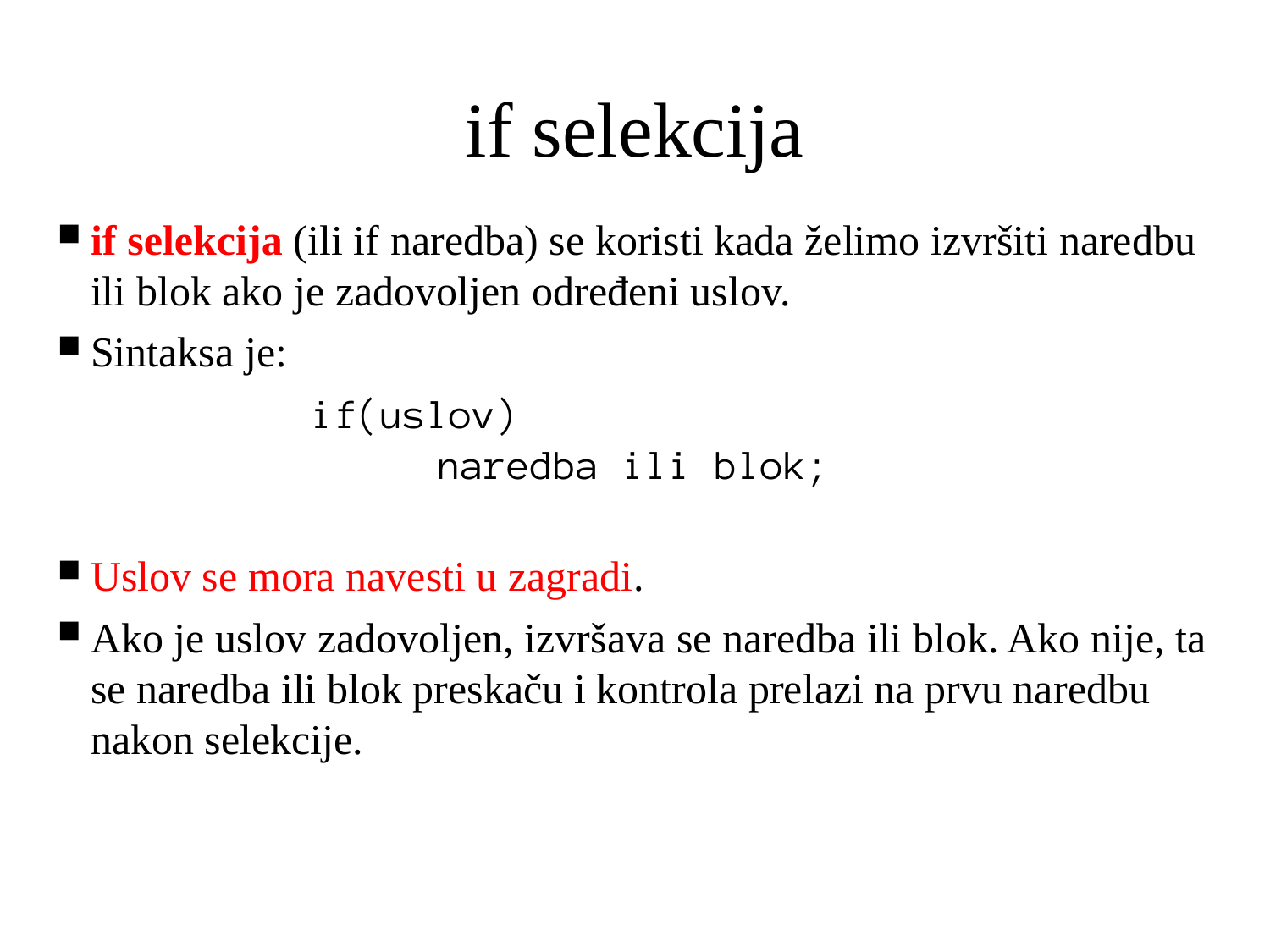

# if selekcija
if selekcija (ili if naredba) se koristi kada želimo izvršiti naredbu ili blok ako je zadovoljen određeni uslov.
Sintaksa je:
		if(uslov)
			naredba ili blok;

Uslov se mora navesti u zagradi.
Ako je uslov zadovoljen, izvršava se naredba ili blok. Ako nije, ta se naredba ili blok preskaču i kontrola prelazi na prvu naredbu nakon selekcije.